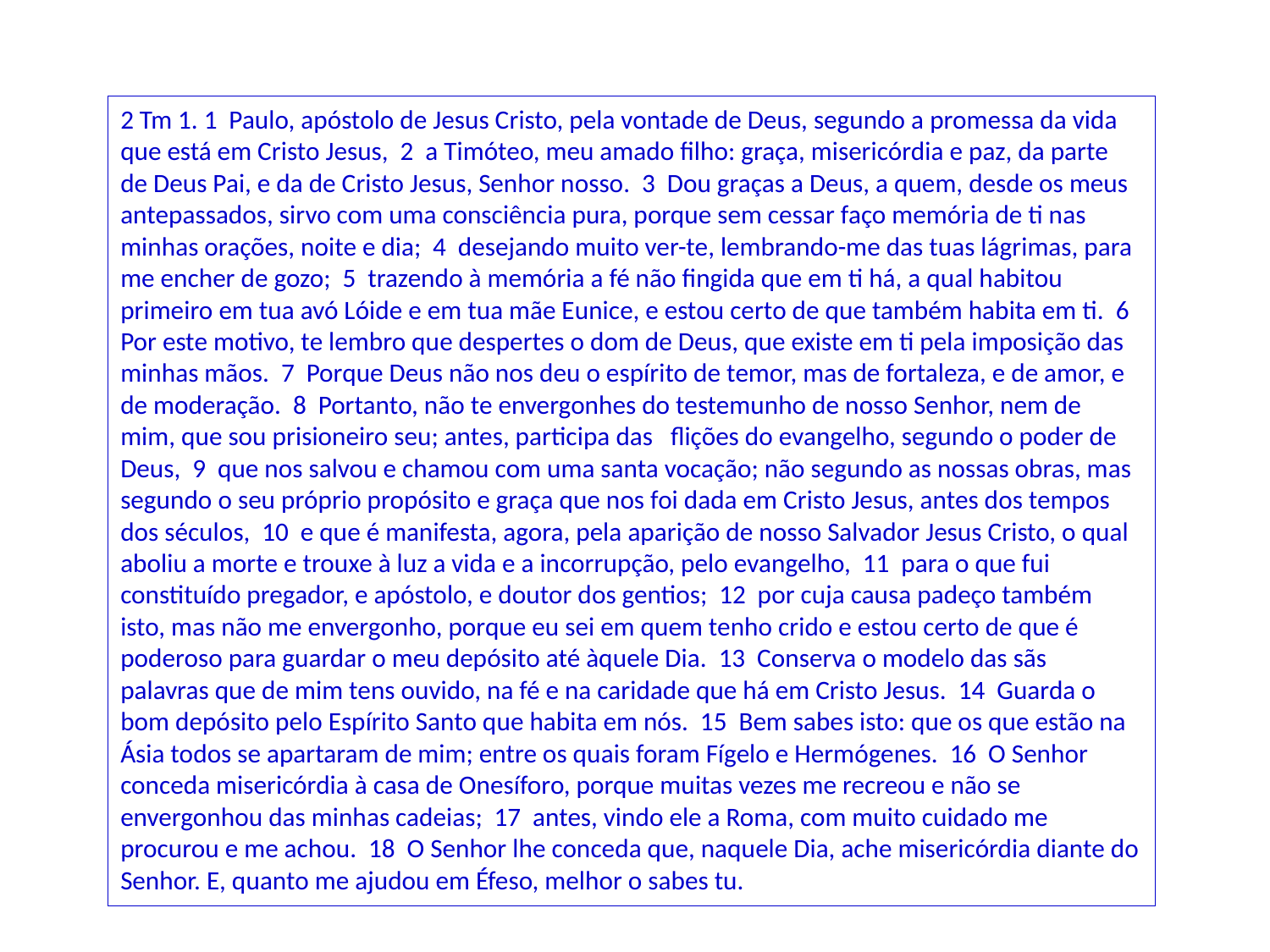

2 Tm 1. 1  Paulo, apóstolo de Jesus Cristo, pela vontade de Deus, segundo a promessa da vida que está em Cristo Jesus,  2  a Timóteo, meu amado filho: graça, misericórdia e paz, da parte de Deus Pai, e da de Cristo Jesus, Senhor nosso.  3  Dou graças a Deus, a quem, desde os meus antepassados, sirvo com uma consciência pura, porque sem cessar faço memória de ti nas minhas orações, noite e dia;  4  desejando muito ver-te, lembrando-me das tuas lágrimas, para me encher de gozo;  5  trazendo à memória a fé não fingida que em ti há, a qual habitou primeiro em tua avó Lóide e em tua mãe Eunice, e estou certo de que também habita em ti.  6  Por este motivo, te lembro que despertes o dom de Deus, que existe em ti pela imposição das minhas mãos.  7  Porque Deus não nos deu o espírito de temor, mas de fortaleza, e de amor, e de moderação.  8  Portanto, não te envergonhes do testemunho de nosso Senhor, nem de mim, que sou prisioneiro seu; antes, participa das   flições do evangelho, segundo o poder de Deus,  9  que nos salvou e chamou com uma santa vocação; não segundo as nossas obras, mas segundo o seu próprio propósito e graça que nos foi dada em Cristo Jesus, antes dos tempos dos séculos,  10  e que é manifesta, agora, pela aparição de nosso Salvador Jesus Cristo, o qual aboliu a morte e trouxe à luz a vida e a incorrupção, pelo evangelho,  11  para o que fui constituído pregador, e apóstolo, e doutor dos gentios;  12  por cuja causa padeço também isto, mas não me envergonho, porque eu sei em quem tenho crido e estou certo de que é poderoso para guardar o meu depósito até àquele Dia.  13  Conserva o modelo das sãs palavras que de mim tens ouvido, na fé e na caridade que há em Cristo Jesus.  14  Guarda o bom depósito pelo Espírito Santo que habita em nós.  15  Bem sabes isto: que os que estão na Ásia todos se apartaram de mim; entre os quais foram Fígelo e Hermógenes.  16  O Senhor conceda misericórdia à casa de Onesíforo, porque muitas vezes me recreou e não se envergonhou das minhas cadeias;  17  antes, vindo ele a Roma, com muito cuidado me procurou e me achou.  18  O Senhor lhe conceda que, naquele Dia, ache misericórdia diante do Senhor. E, quanto me ajudou em Éfeso, melhor o sabes tu.